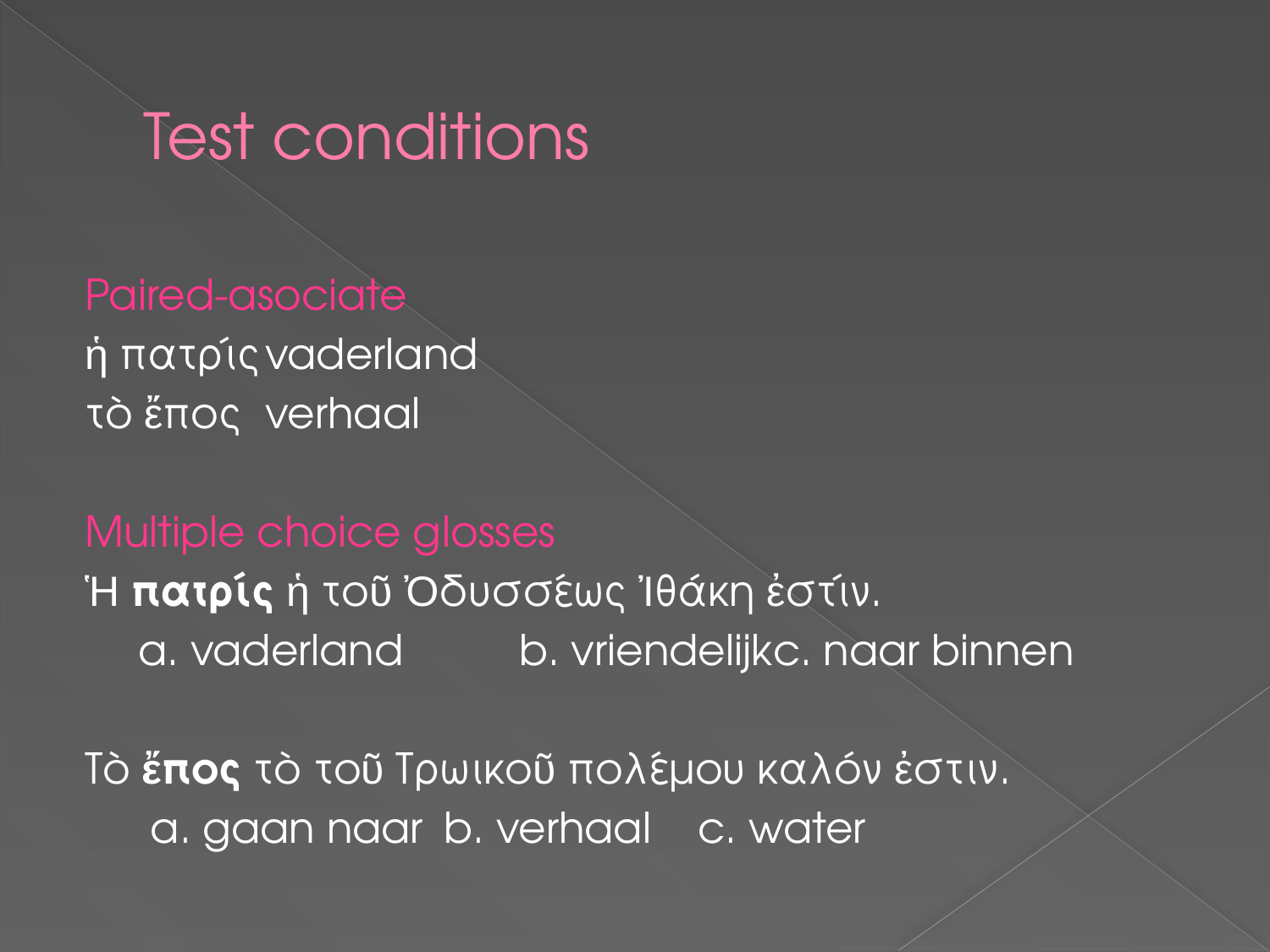

# Test conditions
Paired-asociate
ἡ πατρίς	vaderland
τὸ ἔπος	verhaal

Multiple choice glosses
Ἡ πατρίς ἡ τοῦ Ὀδυσσέως Ἰθάκη ἐστίν.
	a. vaderland	b. vriendelijk	c. naar binnen

Τὸ ἔπος τὸ τοῦ Τρωικοῦ πολέμου καλόν ἐστιν.
a. gaan naar	b. verhaal	c. water